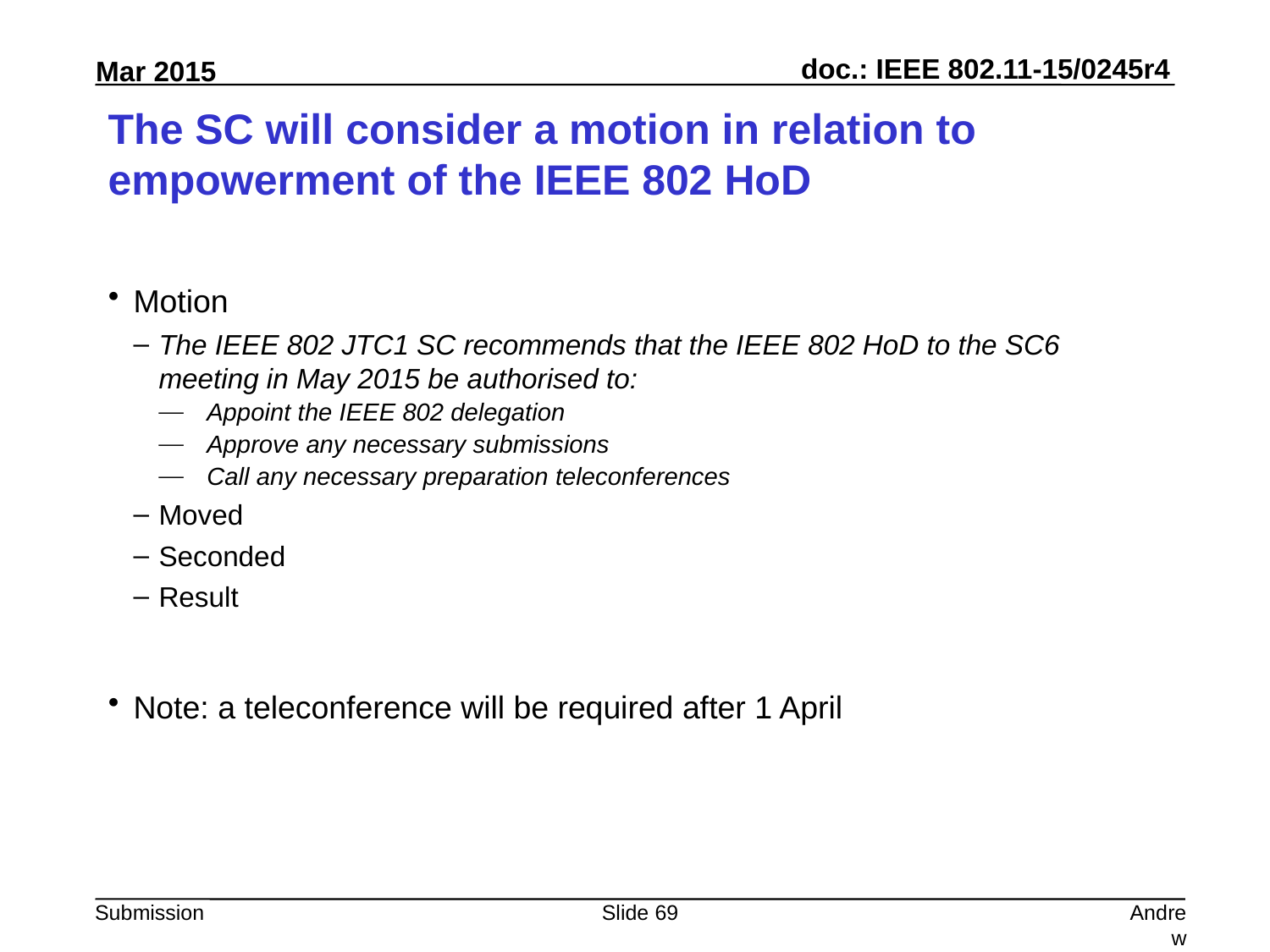

# The SC will consider a motion in relation to empowerment of the IEEE 802 HoD
Motion
The IEEE 802 JTC1 SC recommends that the IEEE 802 HoD to the SC6 meeting in May 2015 be authorised to:
Appoint the IEEE 802 delegation
Approve any necessary submissions
Call any necessary preparation teleconferences
Moved
Seconded
Result

Note: a teleconference will be required after 1 April
Slide 69
Andrew Myles, Cisco